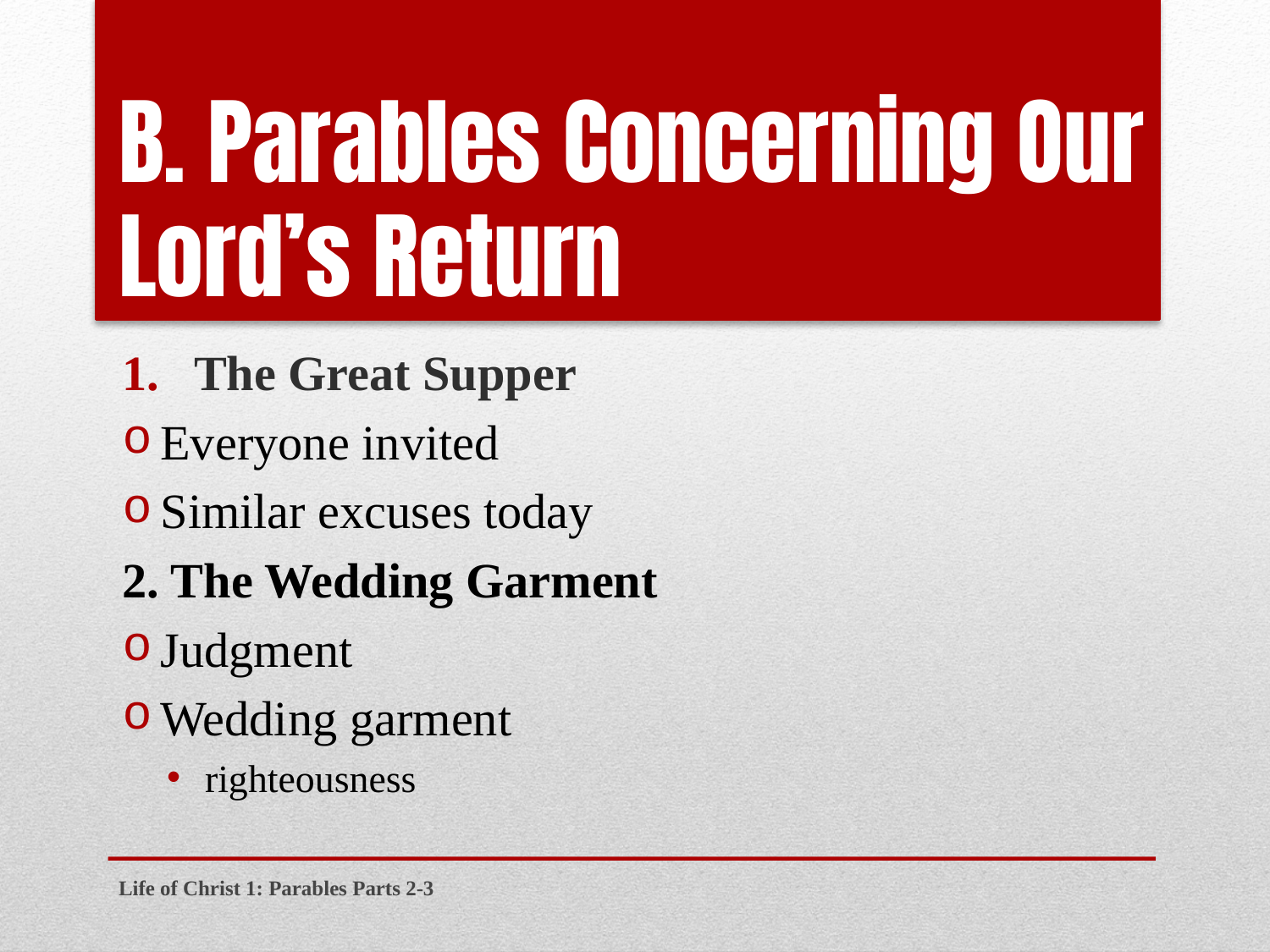

# B. Parables Concerning Our Lord’s Return
The Great Supper
Everyone invited
Similar excuses today
2. The Wedding Garment
Judgment
Wedding garment
righteousness
Life of Christ 1: Parables Parts 2-3